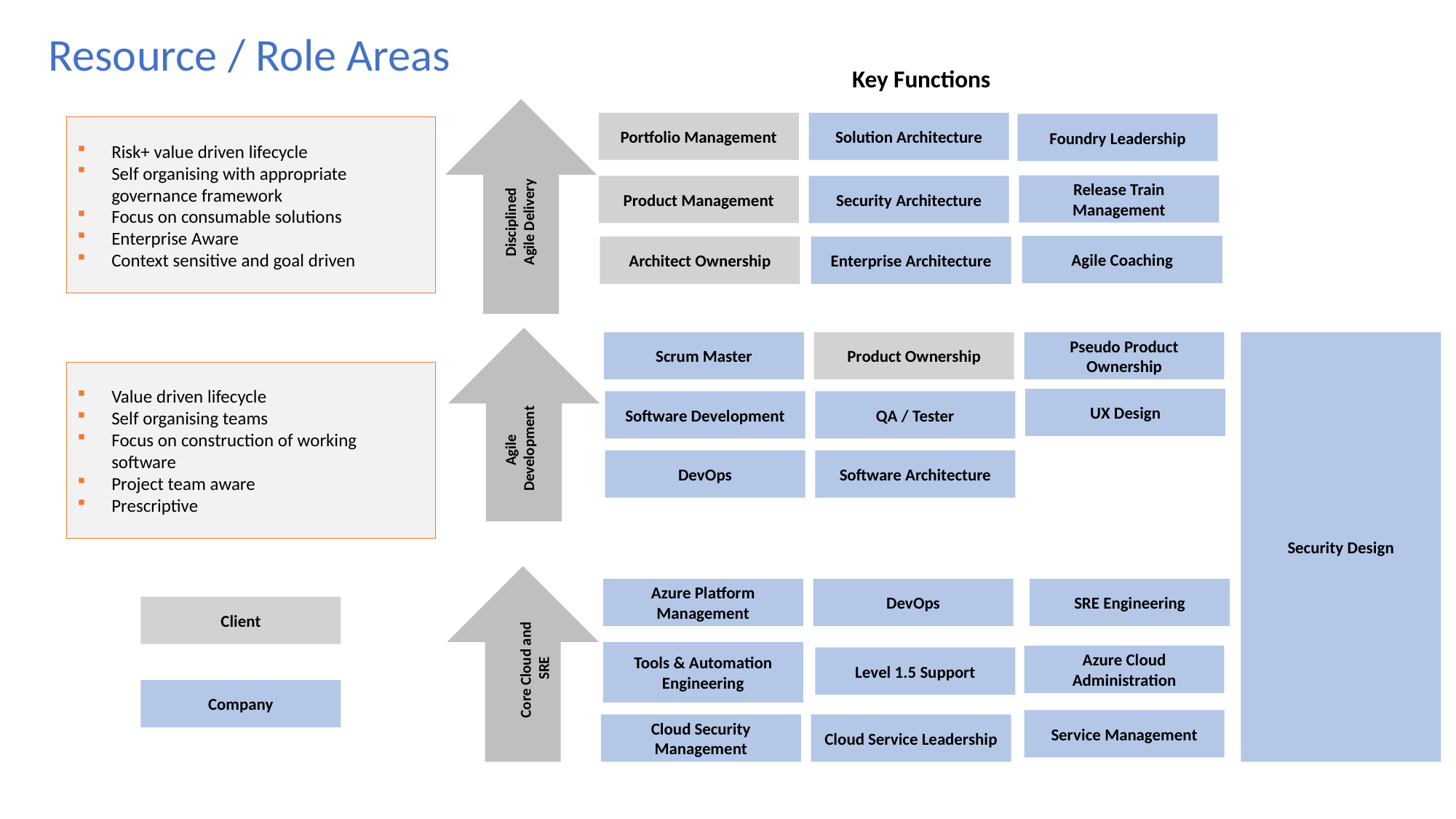

Resource / Role Areas
Key Functions

Portfolio Management
Solution Architecture
Foundry Leadership
Risk+ value driven lifecycle
Self organising with appropriate governance framework
Focus on consumable solutions
Enterprise Aware
Context sensitive and goal driven
Release Train Management
Product Management
Security Architecture
Disciplined
Agile Delivery
Agile Coaching
Architect Ownership
Enterprise Architecture

Scrum Master
Product Ownership
Pseudo Product Ownership
Security Design
Value driven lifecycle
Self organising teams
Focus on construction of working software
Project team aware
Prescriptive
UX Design
Software Development
QA / Tester
Agile
Development
DevOps
Software Architecture

Azure Platform Management
DevOps
SRE Engineering
Client
Tools & Automation Engineering
Core Cloud and
SRE
Azure Cloud Administration
Level 1.5 Support
Company
Service Management
Cloud Security Management
Cloud Service Leadership